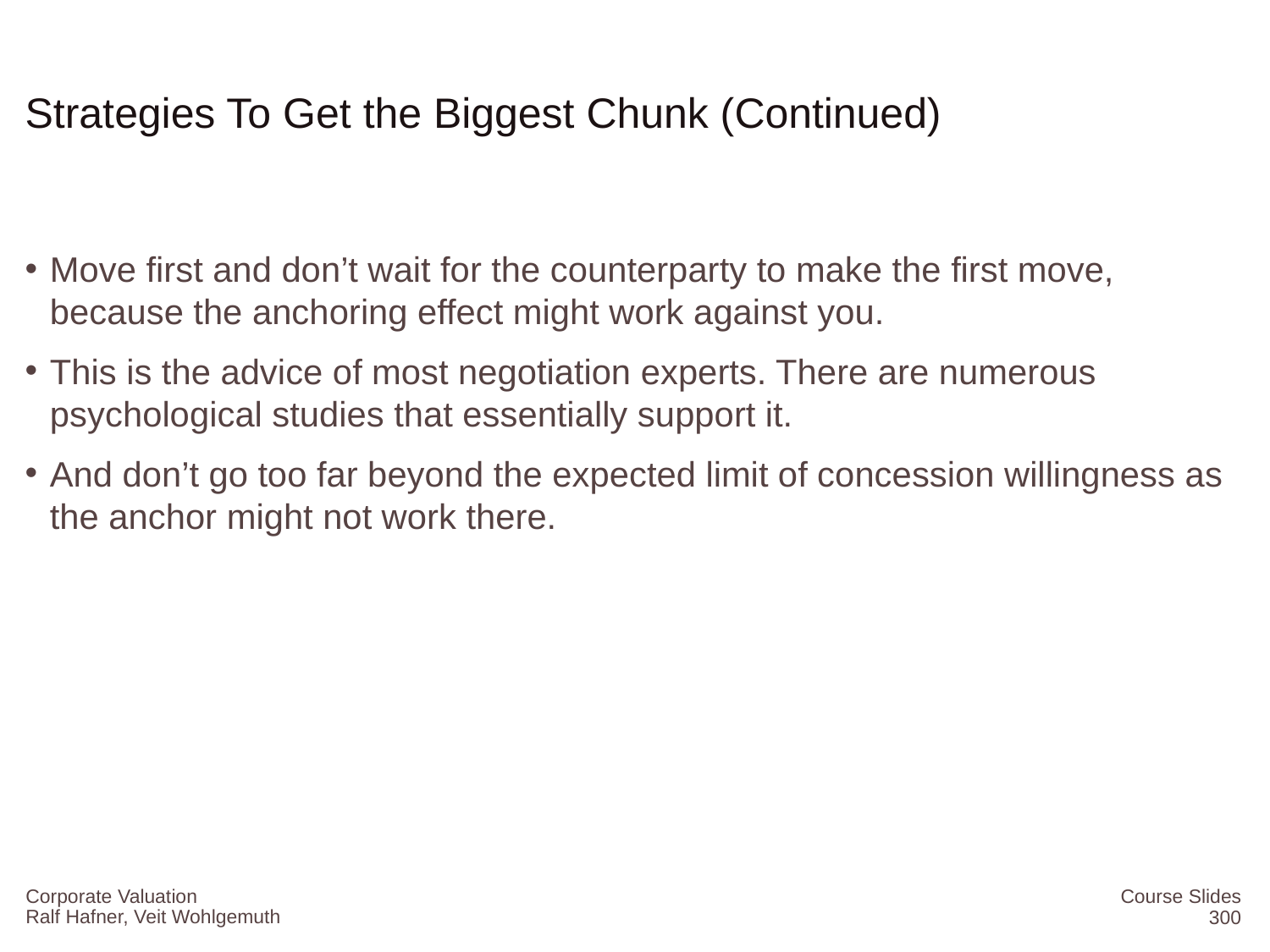

# Strategies To Get the Biggest Chunk (Continued)
Move first and don’t wait for the counterparty to make the first move, because the anchoring effect might work against you.
This is the advice of most negotiation experts. There are numerous psychological studies that essentially support it.
And don’t go too far beyond the expected limit of concession willingness as the anchor might not work there.
Corporate Valuation
Course Slides
300